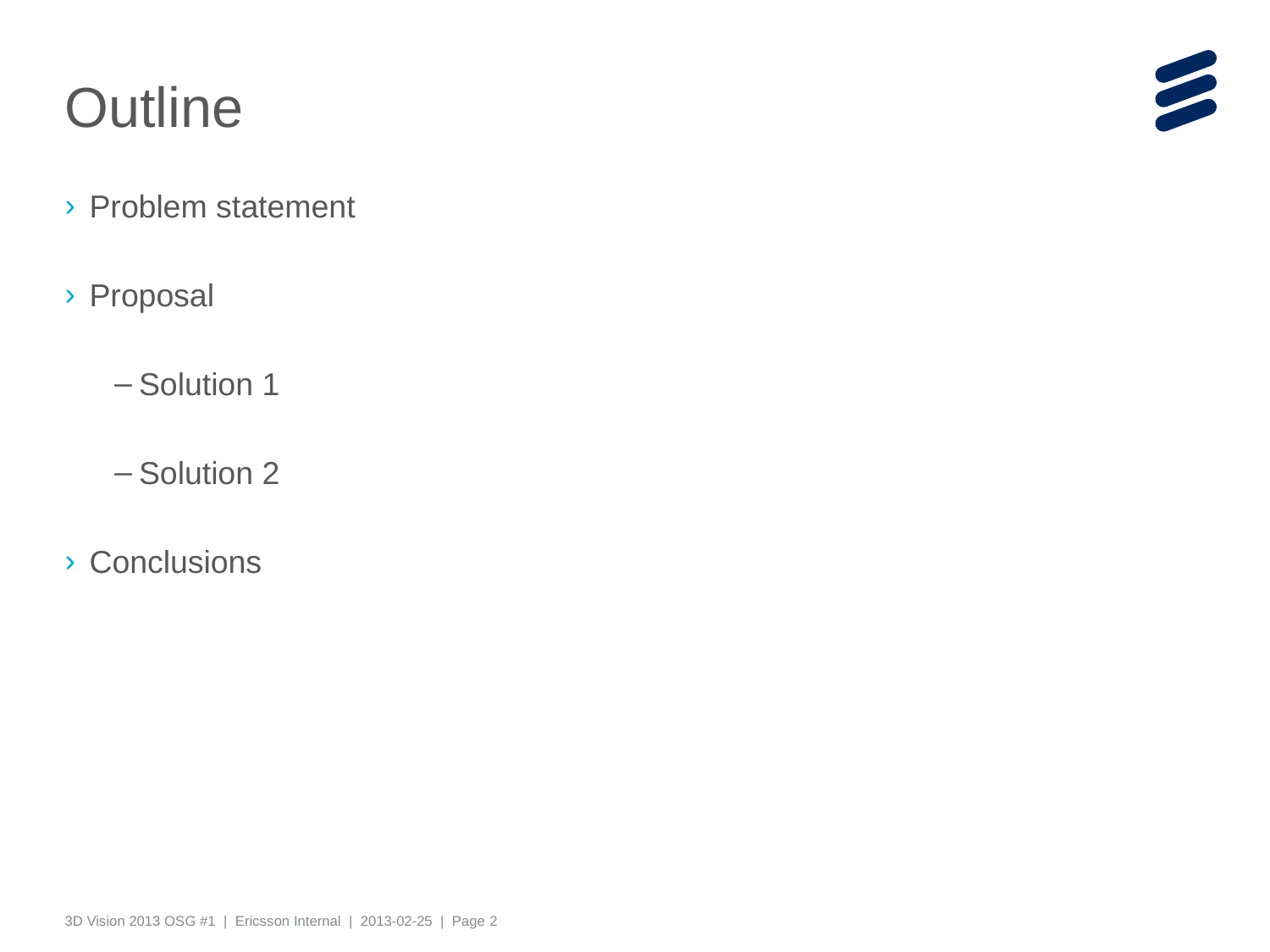

# Outline
Problem statement

Proposal

Solution 1

Solution 2

Conclusions